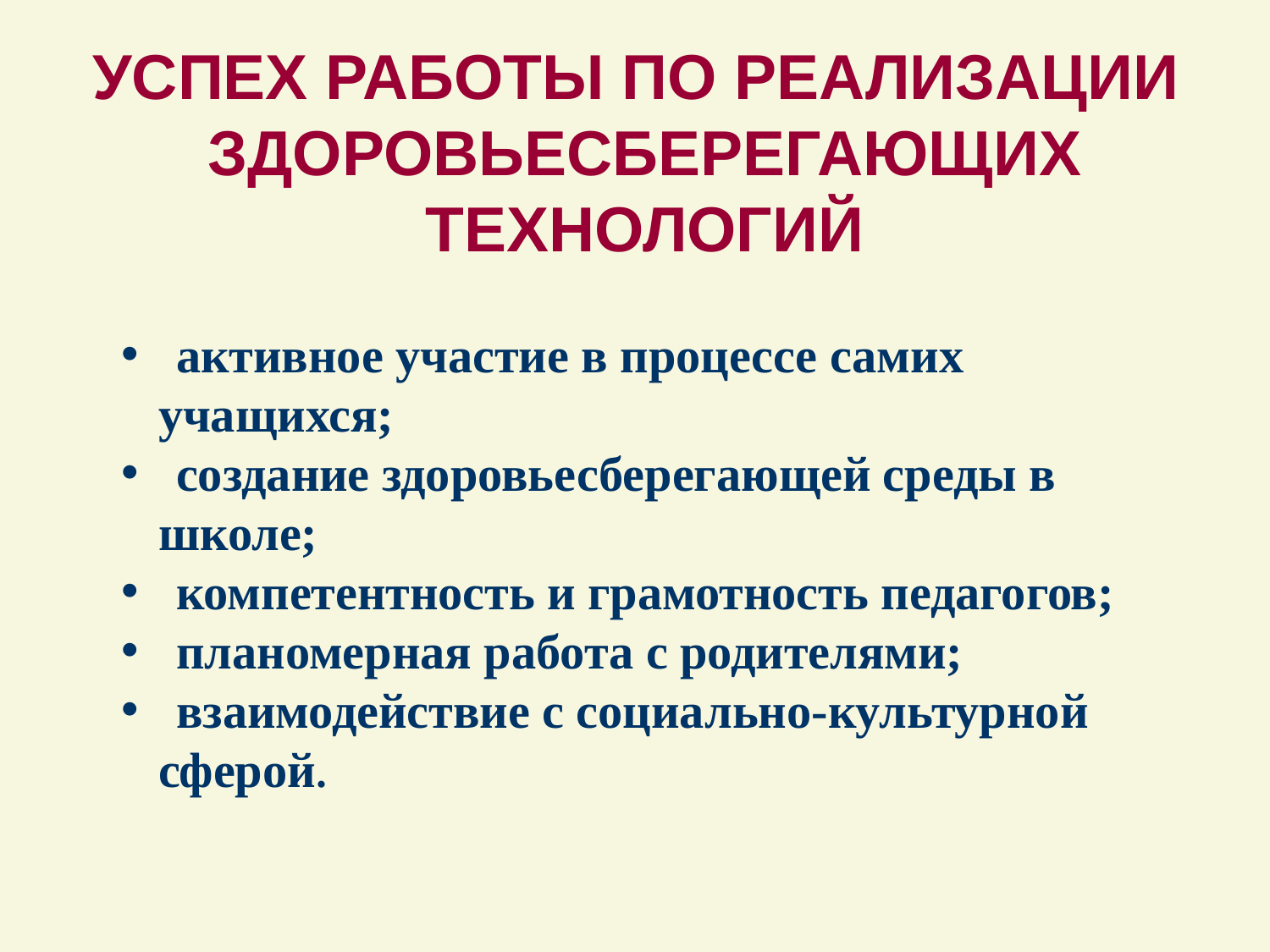

УСПЕХ РАБОТЫ ПО РЕАЛИЗАЦИИ
ЗДОРОВЬЕСБЕРЕГАЮЩИХ ТЕХНОЛОГИЙ
  активное участие в процессе самих
   учащихся;
  создание здоровьесберегающей среды в
   школе;
  компетентность и грамотность педагогов;
  планомерная работа с родителями;
  взаимодействие с социально-культурной
   сферой.